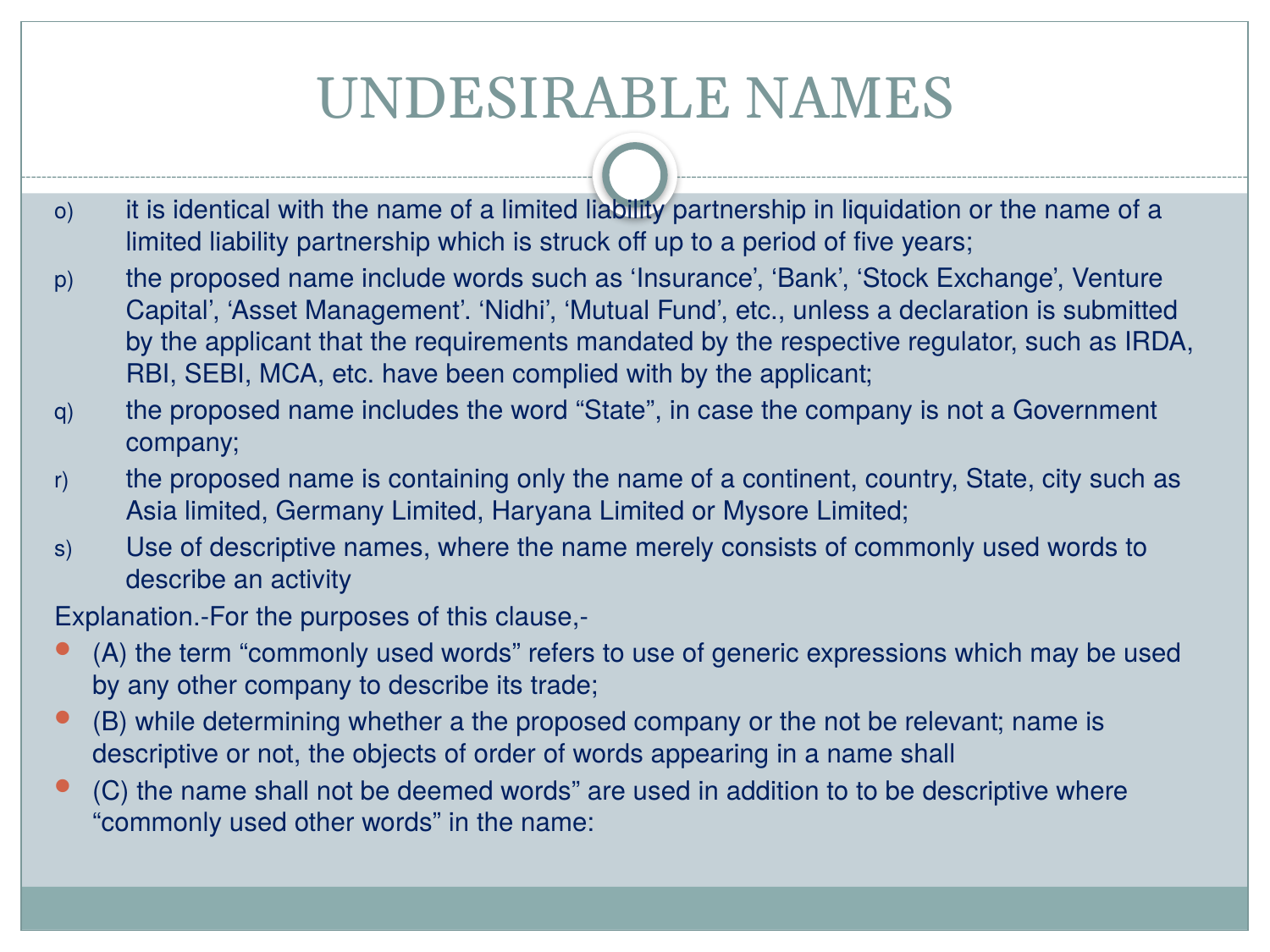

# UNDESIRABLE NAMES
it is identical with the name of a limited liability partnership in liquidation or the name of a limited liability partnership which is struck off up to a period of five years;
the proposed name include words such as ‘Insurance’, ‘Bank’, ‘Stock Exchange’, Venture Capital’, ‘Asset Management’. ‘Nidhi’, ‘Mutual Fund’, etc., unless a declaration is submitted by the applicant that the requirements mandated by the respective regulator, such as IRDA, RBI, SEBI, MCA, etc. have been complied with by the applicant;
the proposed name includes the word “State”, in case the company is not a Government company;
the proposed name is containing only the name of a continent, country, State, city such as Asia limited, Germany Limited, Haryana Limited or Mysore Limited;
Use of descriptive names, where the name merely consists of commonly used words to describe an activity
Explanation.-For the purposes of this clause,-
(A) the term “commonly used words” refers to use of generic expressions which may be used by any other company to describe its trade;
(B) while determining whether a the proposed company or the not be relevant; name is descriptive or not, the objects of order of words appearing in a name shall
(C) the name shall not be deemed words” are used in addition to to be descriptive where “commonly used other words” in the name: